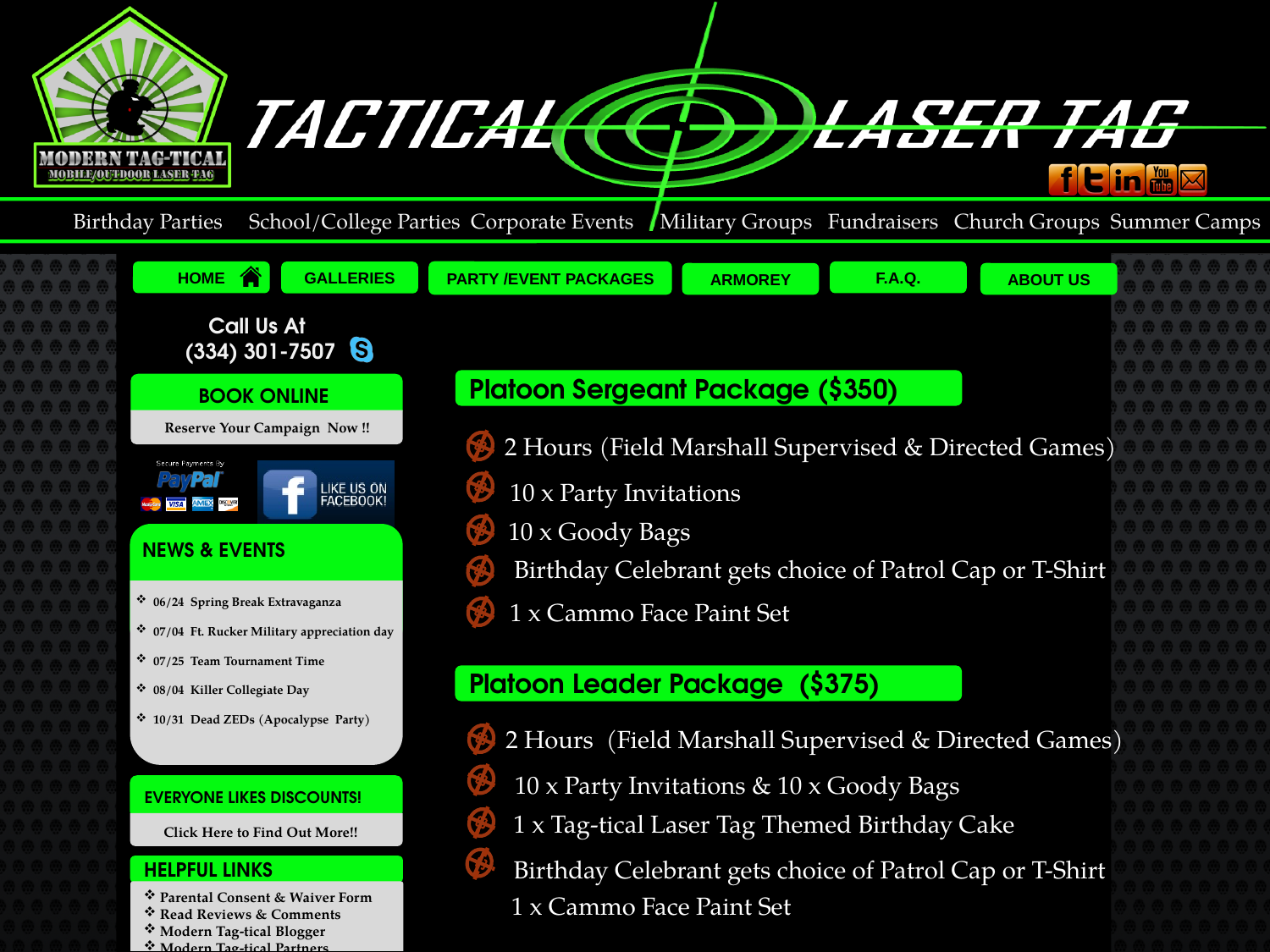

Platoon Sergeant Package ($350)
2 Hours (Field Marshall Supervised & Directed Games)

10 x Party Invitations
10 x Goody Bags

Birthday Celebrant gets choice of Patrol Cap or T-Shirt

1 x Cammo Face Paint Set

Platoon Leader Package  ($375)
2 Hours  (Field Marshall Supervised & Directed Games)

10 x Party Invitations & 10 x Goody Bags
1 x Tag-tical Laser Tag Themed Birthday Cake

Birthday Celebrant gets choice of Patrol Cap or T-Shirt

1 x Cammo Face Paint Set